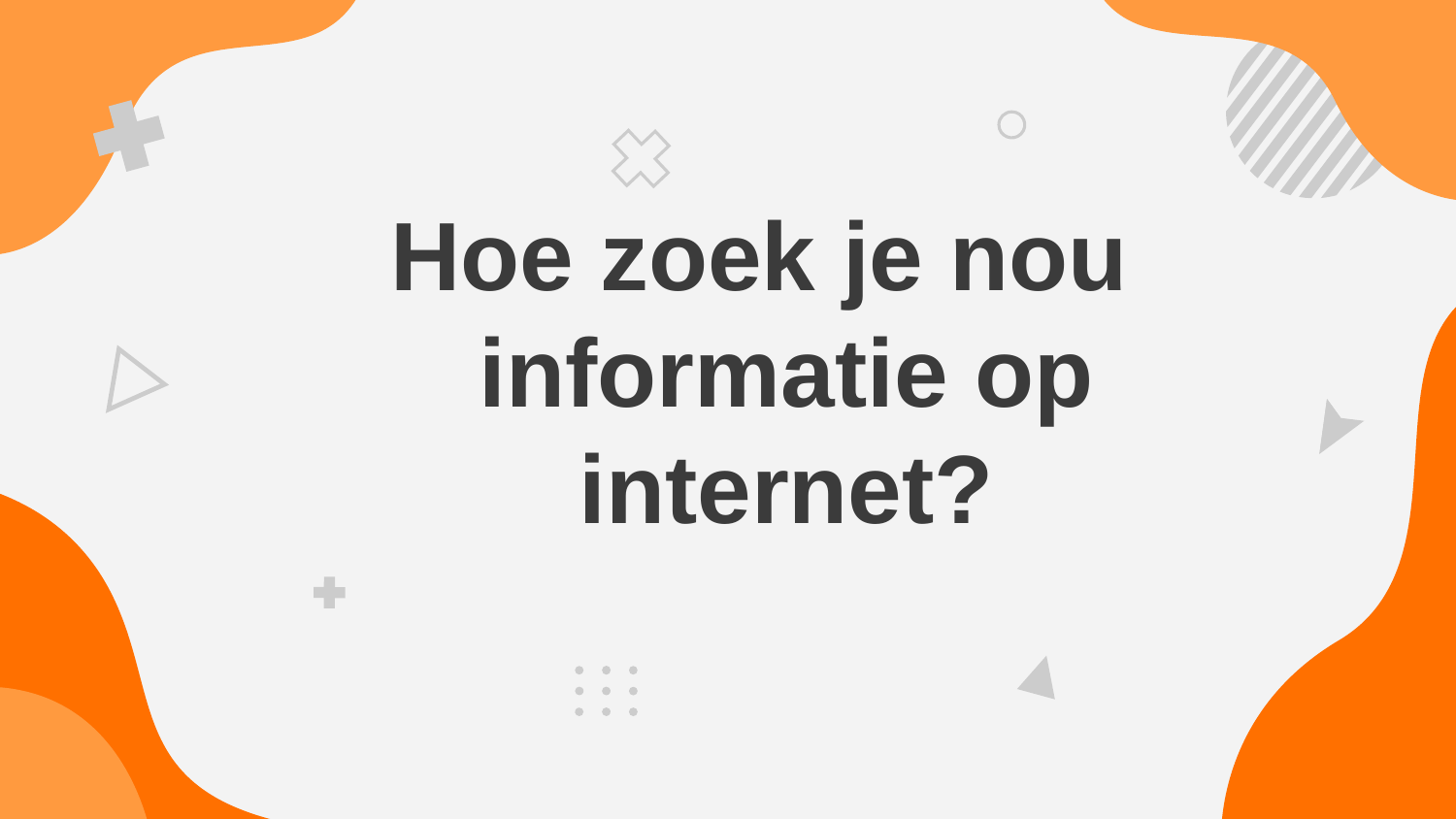

Hoe zoek je nou informatie op internet?